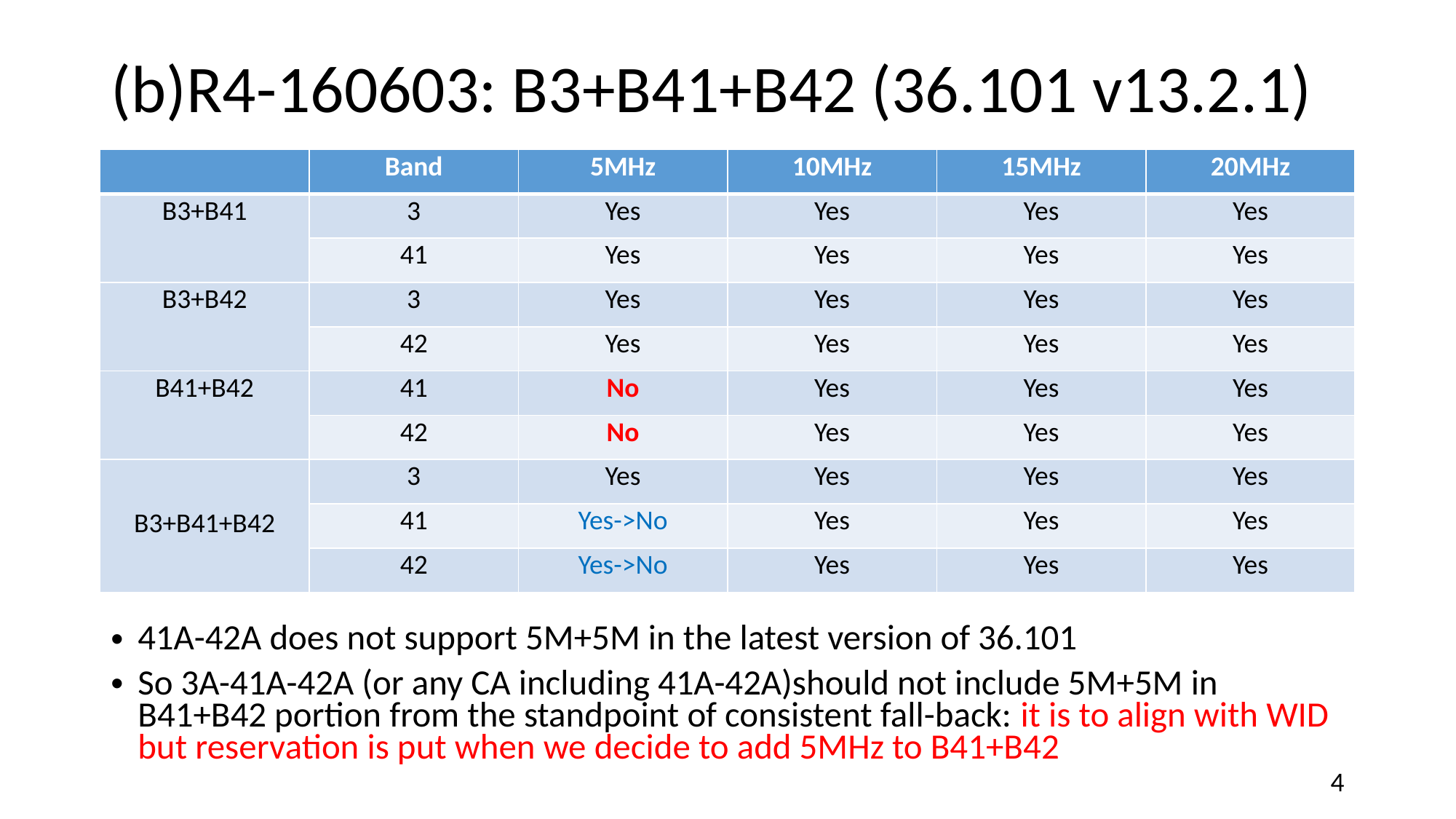

# (b)R4-160603: B3+B41+B42 (36.101 v13.2.1)
|  | Band | 5MHz | 10MHz | 15MHz | 20MHz |
| --- | --- | --- | --- | --- | --- |
| B3+B41 | 3 | Yes | Yes | Yes | Yes |
|  | 41 | Yes | Yes | Yes | Yes |
| B3+B42 | 3 | Yes | Yes | Yes | Yes |
|  | 42 | Yes | Yes | Yes | Yes |
| B41+B42 | 41 | No | Yes | Yes | Yes |
|  | 42 | No | Yes | Yes | Yes |
| B3+B41+B42 | 3 | Yes | Yes | Yes | Yes |
|  | 41 | Yes->No | Yes | Yes | Yes |
|  | 42 | Yes->No | Yes | Yes | Yes |
41A-42A does not support 5M+5M in the latest version of 36.101
So 3A-41A-42A (or any CA including 41A-42A)should not include 5M+5M in B41+B42 portion from the standpoint of consistent fall-back: it is to align with WID but reservation is put when we decide to add 5MHz to B41+B42
4